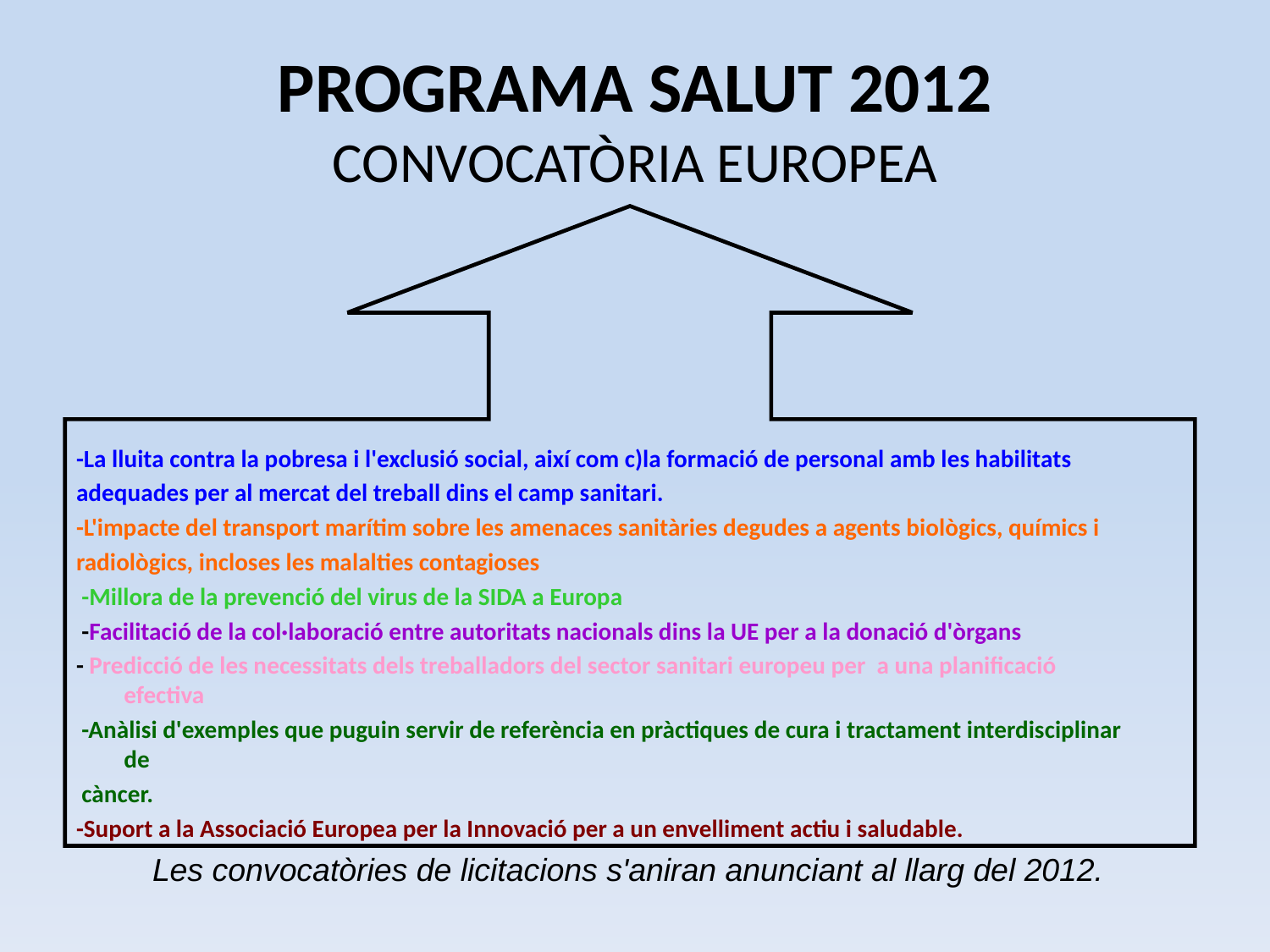

# PROGRAMA SALUT 2012 CONVOCATÒRIA EUROPEA

-La lluita contra la pobresa i l'exclusió social, així com c)la formació de personal amb les habilitats
adequades per al mercat del treball dins el camp sanitari.
-L'impacte del transport marítim sobre les amenaces sanitàries degudes a agents biològics, químics i
radiològics, incloses les malalties contagioses
 -Millora de la prevenció del virus de la SIDA a Europa
 -Facilitació de la col·laboració entre autoritats nacionals dins la UE per a la donació d'òrgans
- Predicció de les necessitats dels treballadors del sector sanitari europeu per  a una planificació efectiva
 -Anàlisi d'exemples que puguin servir de referència en pràctiques de cura i tractament interdisciplinar de
 càncer.
-Suport a la Associació Europea per la Innovació per a un envelliment actiu i saludable.
Les convocatòries de licitacions s'aniran anunciant al llarg del 2012.